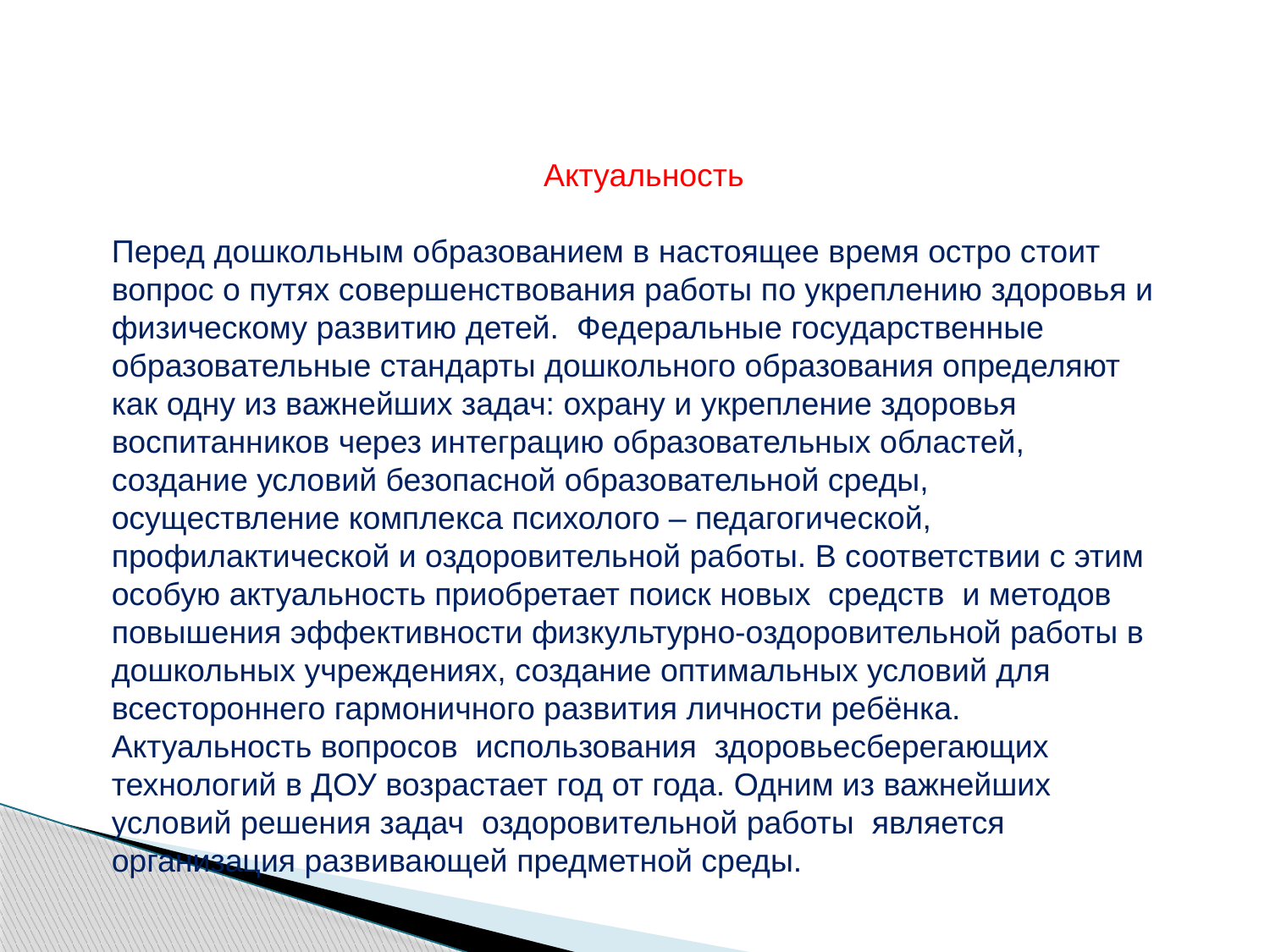

Актуальность

Перед дошкольным образованием в настоящее время остро стоит вопрос о путях совершенствования работы по укреплению здоровья и физическому развитию детей.  Федеральные государственные образовательные стандарты дошкольного образования определяют как одну из важнейших задач: охрану и укрепление здоровья воспитанников через интеграцию образовательных областей, создание условий безопасной образовательной среды, осуществление комплекса психолого – педагогической, профилактической и оздоровительной работы. В соответствии с этим особую актуальность приобретает поиск новых  средств  и методов повышения эффективности физкультурно-оздоровительной работы в дошкольных учреждениях, создание оптимальных условий для всестороннего гармоничного развития личности ребёнка. Актуальность вопросов  использования  здоровьесберегающих технологий в ДОУ возрастает год от года. Одним из важнейших условий решения задач  оздоровительной работы  является организация развивающей предметной среды.